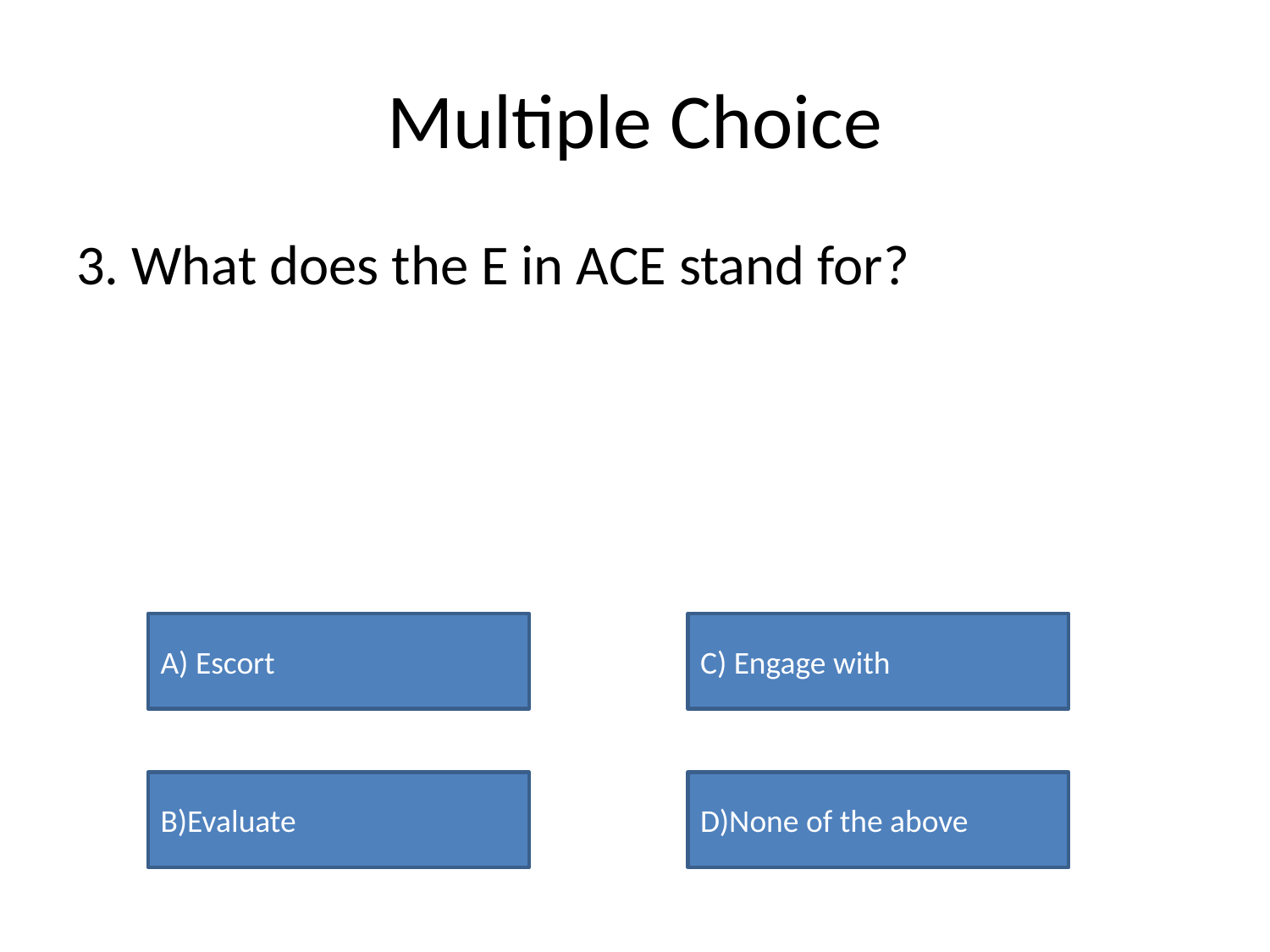

# Multiple Choice
3. What does the E in ACE stand for?

A) Escort
C) Engage with
B)Evaluate
D)None of the above